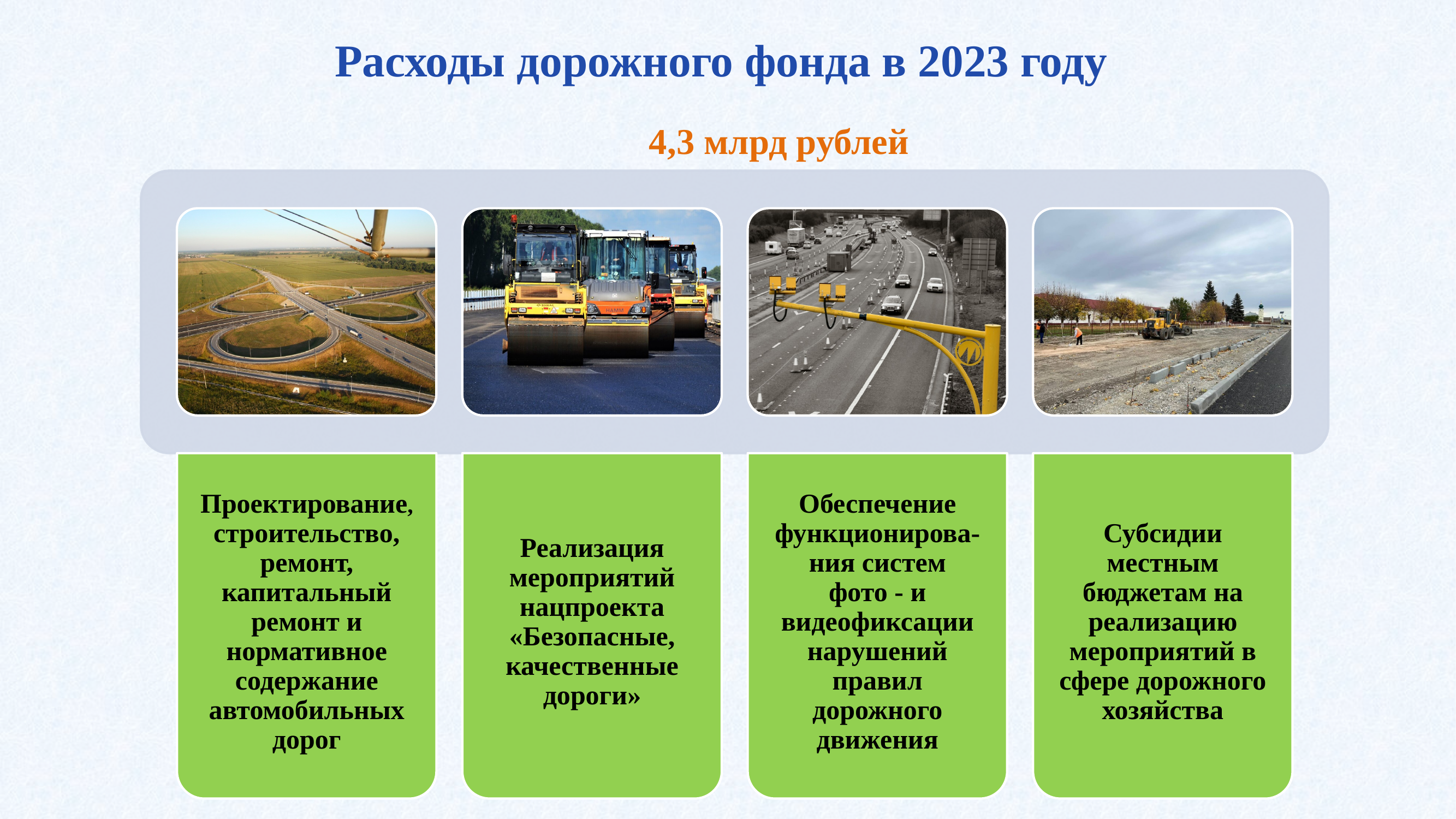

Расходы дорожного фонда в 2023 году
4,3 млрд рублей
Проектирование, строительство, ремонт, капитальный ремонт и нормативное содержание автомобильных дорог
Реализация мероприятий нацпроекта «Безопасные, качественные дороги»
Обеспечение функционирова-ния систем фото - и видеофиксации нарушений правил дорожного движения
Субсидии местным бюджетам на реализацию мероприятий в сфере дорожного хозяйства